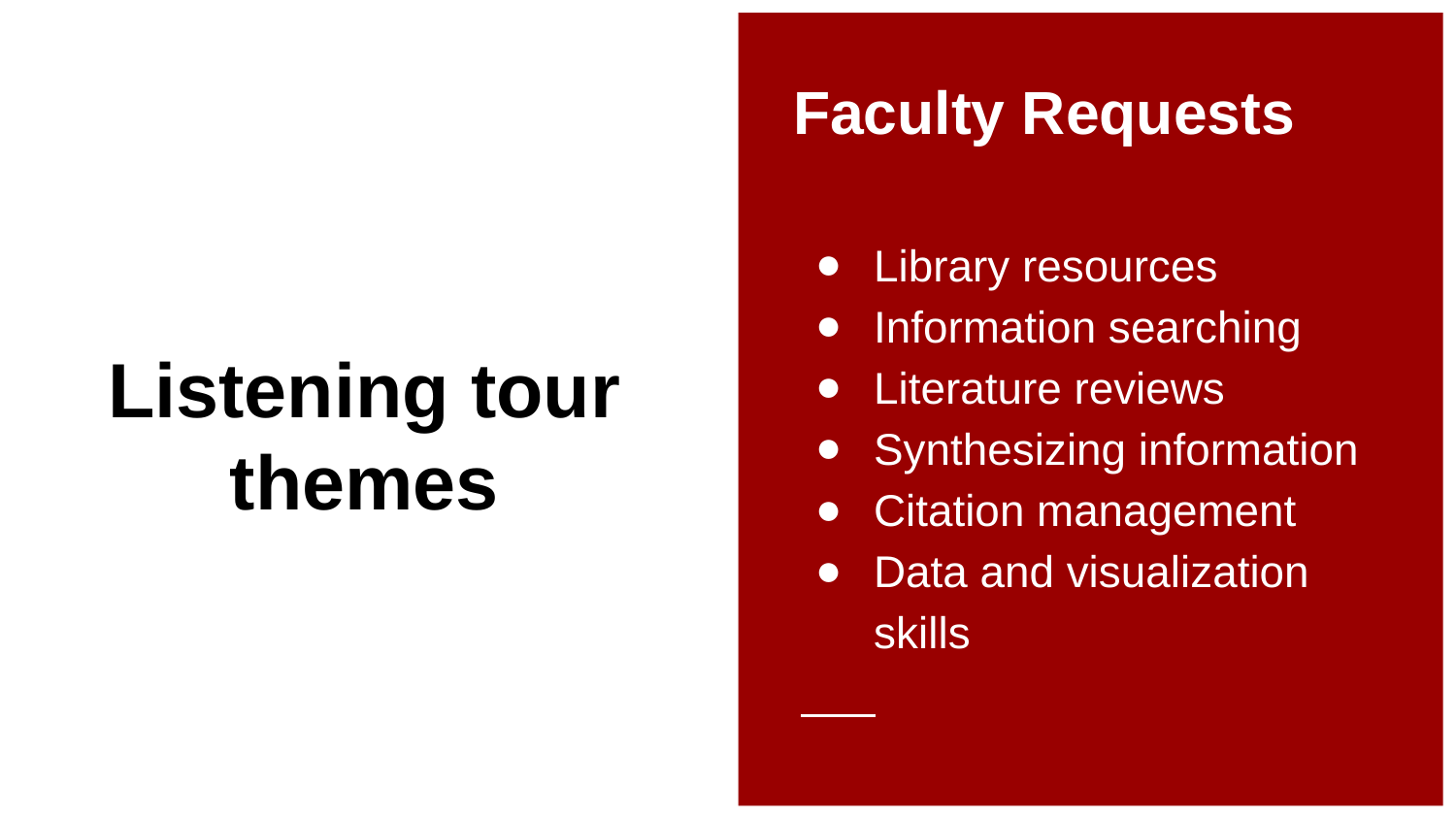

Faculty Requests

Library resources
Information searching
Literature reviews
Synthesizing information
Citation management
Data and visualization skills
# Listening tour themes